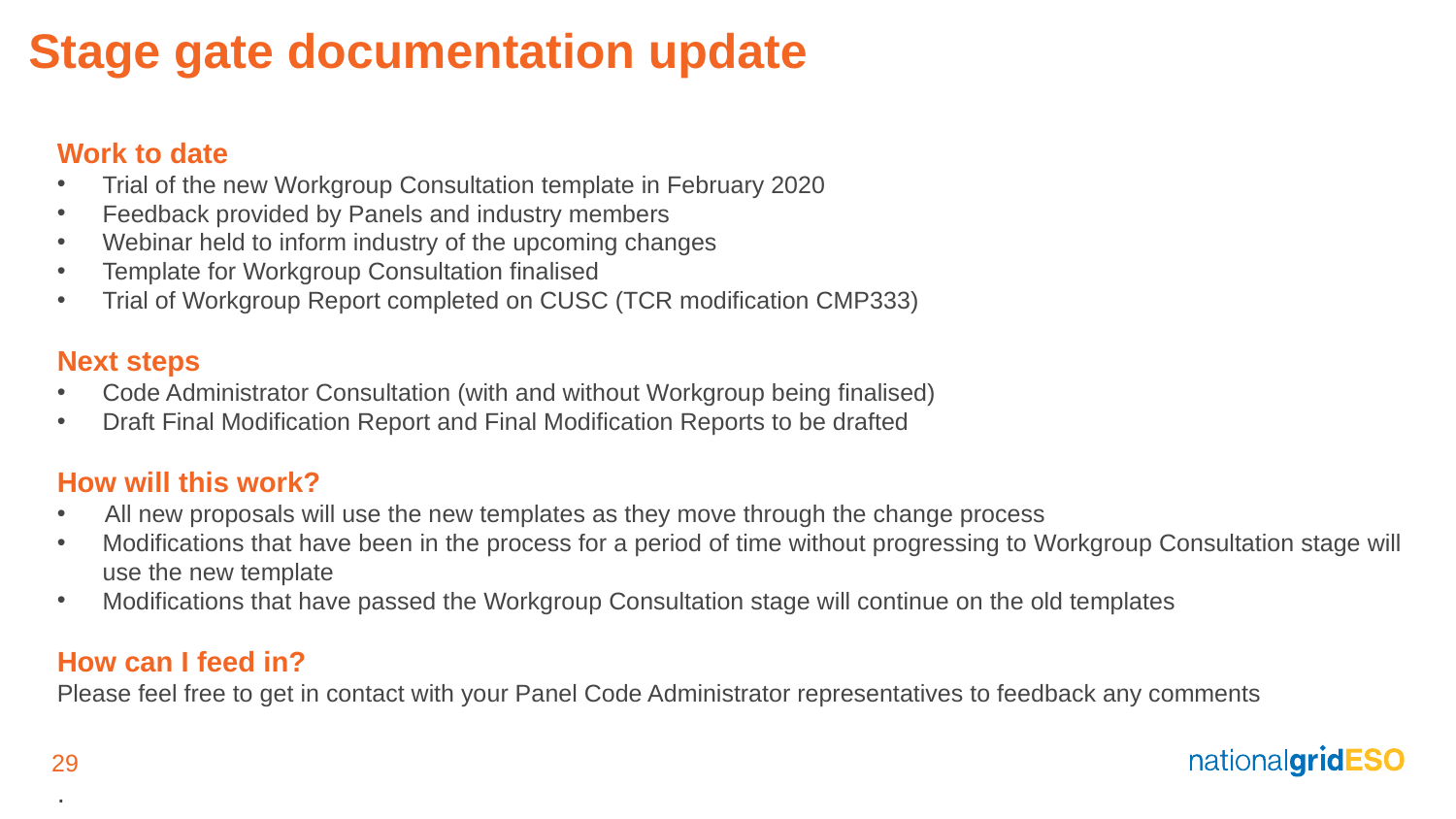

# Stage gate documentation update
Work to date
Trial of the new Workgroup Consultation template in February 2020
Feedback provided by Panels and industry members
Webinar held to inform industry of the upcoming changes
Template for Workgroup Consultation finalised
Trial of Workgroup Report completed on CUSC (TCR modification CMP333)

Next steps
Code Administrator Consultation (with and without Workgroup being finalised)
Draft Final Modification Report and Final Modification Reports to be drafted

How will this work?
   All new proposals will use the new templates as they move through the change process
Modifications that have been in the process for a period of time without progressing to Workgroup Consultation stage will use the new template
Modifications that have passed the Workgroup Consultation stage will continue on the old templates

How can I feed in?
Please feel free to get in contact with your Panel Code Administrator representatives to feedback any comments

.